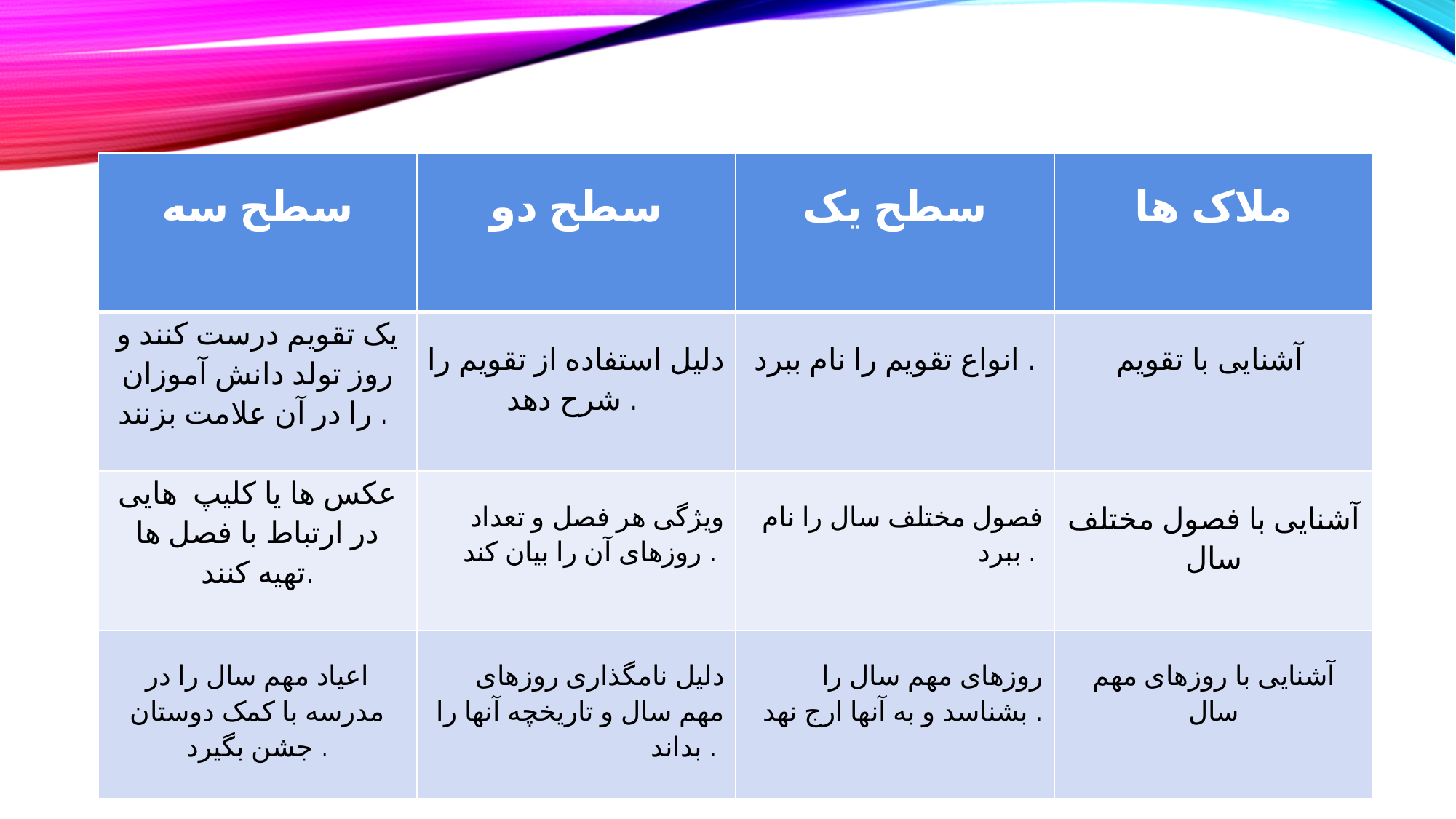

| سطح سه | سطح دو | سطح یک | ملاک ها |
| --- | --- | --- | --- |
| یک تقویم درست کنند و روز تولد دانش آموزان را در آن علامت بزنند . | دلیل استفاده از تقویم را شرح دهد . | انواع تقویم را نام ببرد . | آشنایی با تقویم |
| عکس ها یا کلیپ هایی در ارتباط با فصل ها تهیه کنند. | ویژگی هر فصل و تعداد روزهای آن را بیان کند . | فصول مختلف سال را نام ببرد . | آشنایی با فصول مختلف سال |
| اعیاد مهم سال را در مدرسه با کمک دوستان جشن بگیرد . | دلیل نامگذاری روزهای مهم سال و تاریخچه آنها را بداند . | روزهای مهم سال را بشناسد و به آنها ارج نهد . | آشنایی با روزهای مهم سال |